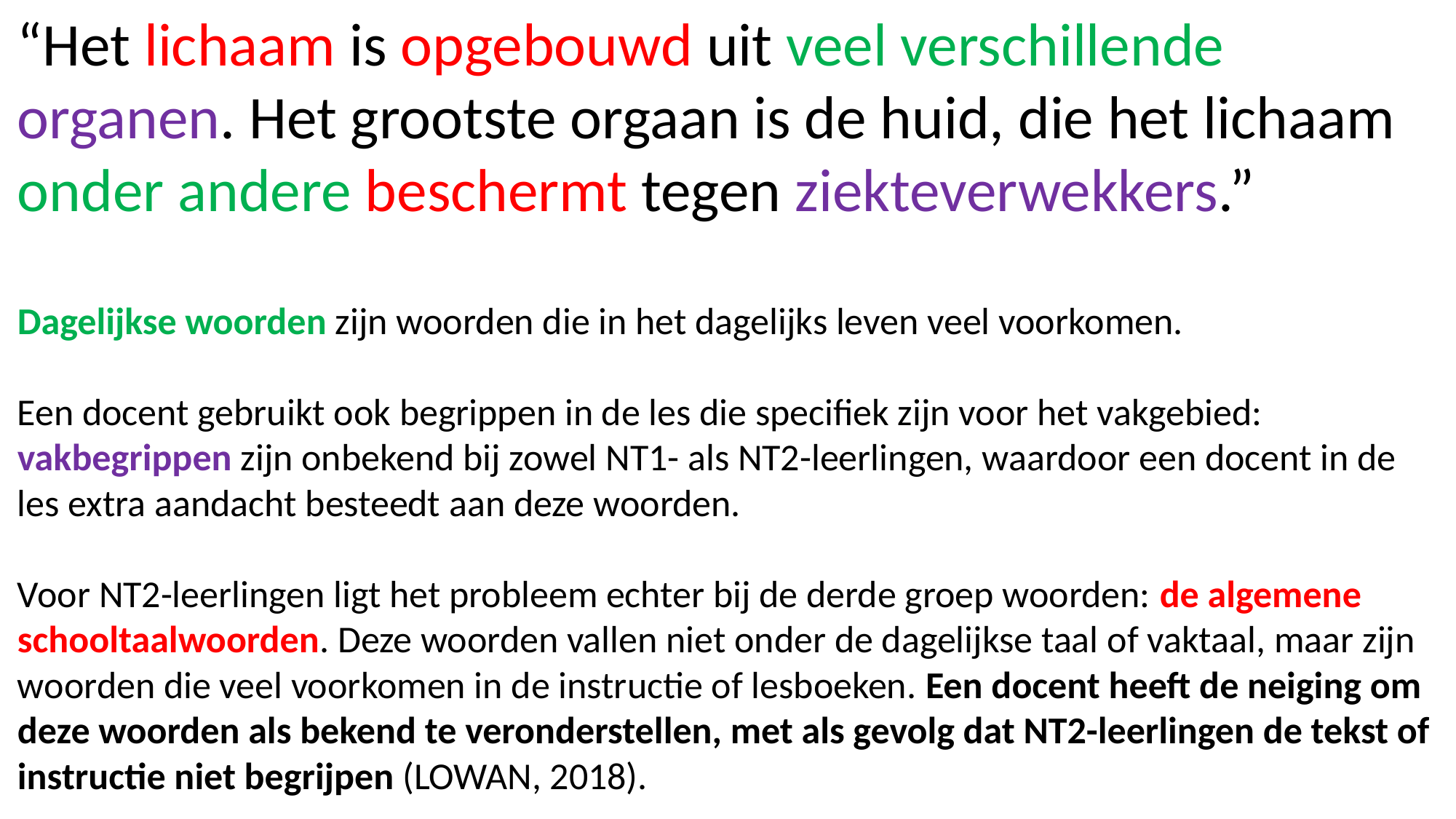

“Het lichaam is opgebouwd uit veel verschillende organen. Het grootste orgaan is de huid, die het lichaam onder andere beschermt tegen ziekteverwekkers.”

Dagelijkse woorden zijn woorden die in het dagelijks leven veel voorkomen.

Een docent gebruikt ook begrippen in de les die specifiek zijn voor het vakgebied: vakbegrippen zijn onbekend bij zowel NT1- als NT2-leerlingen, waardoor een docent in de les extra aandacht besteedt aan deze woorden.

Voor NT2-leerlingen ligt het probleem echter bij de derde groep woorden: de algemene schooltaalwoorden. Deze woorden vallen niet onder de dagelijkse taal of vaktaal, maar zijn woorden die veel voorkomen in de instructie of lesboeken. Een docent heeft de neiging om deze woorden als bekend te veronderstellen, met als gevolg dat NT2-leerlingen de tekst of instructie niet begrijpen (LOWAN, 2018).